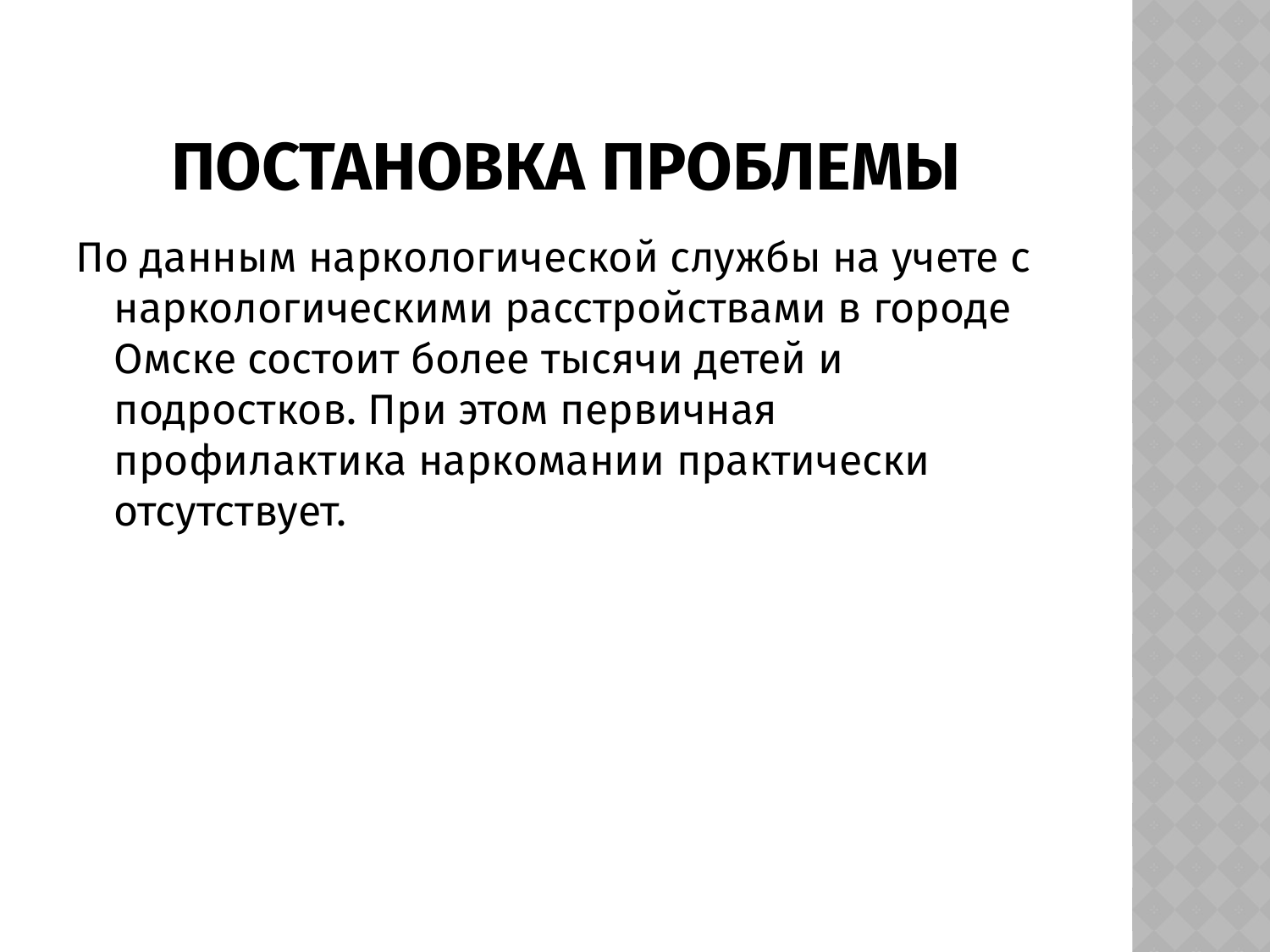

# Постановка проблемы
По данным наркологической службы на учете с наркологическими расстройствами в городе Омске состоит более тысячи детей и подростков. При этом первичная профилактика наркомании практически отсутствует.